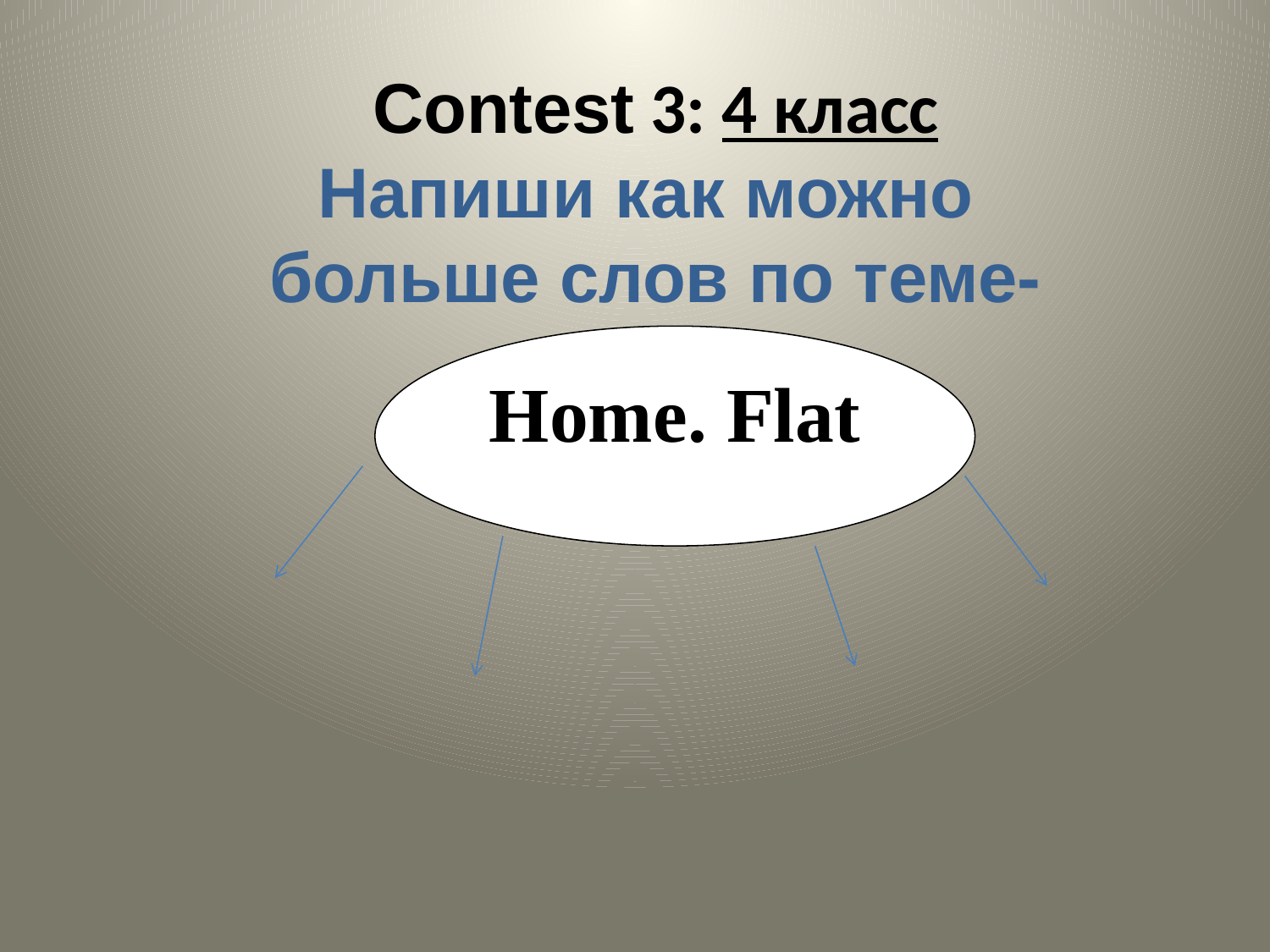

Contest 3: 4 класс
Напиши как можно
больше слов по теме-
4 кл.
Home. Flat